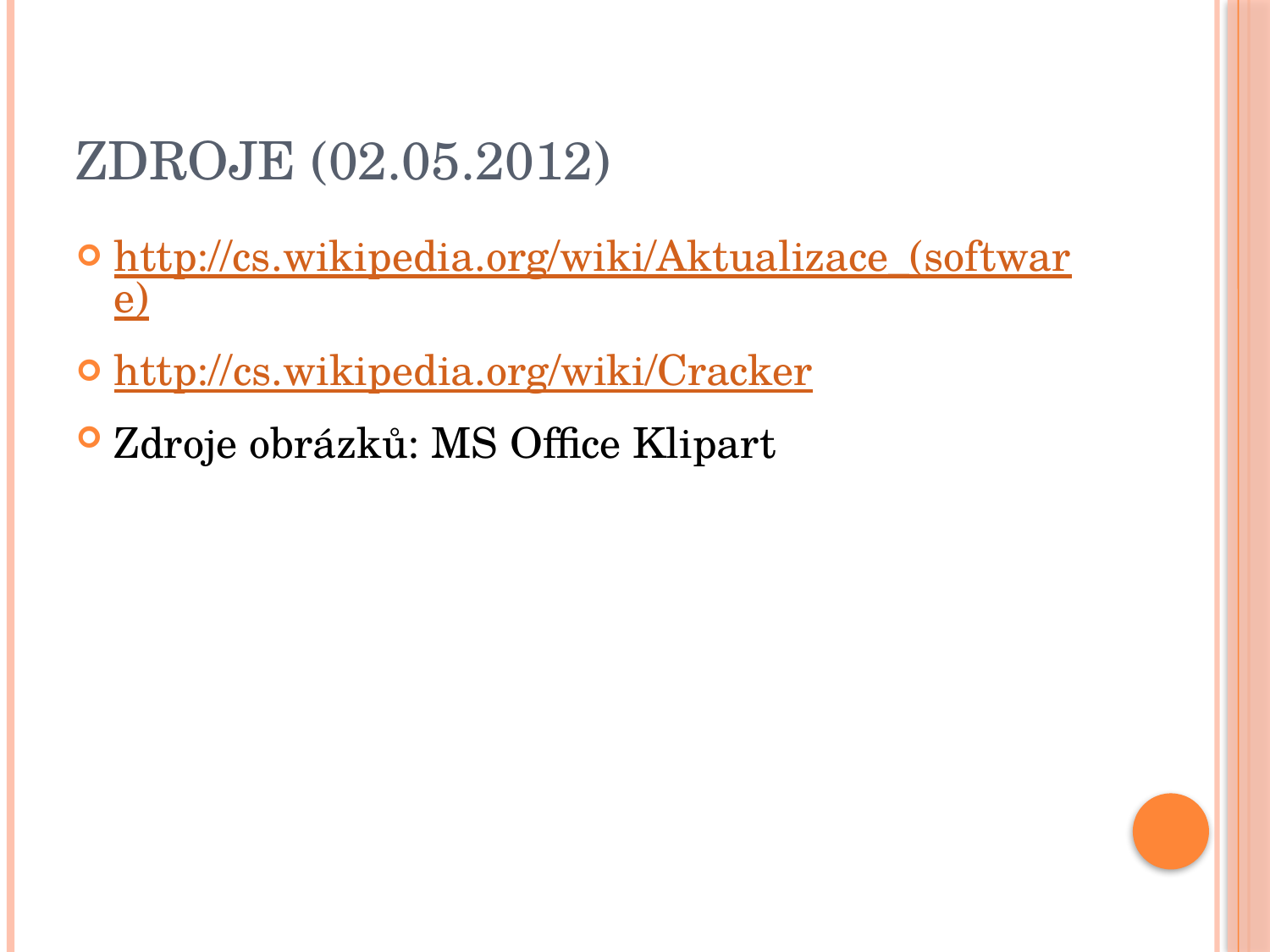

# Zdroje (02.05.2012)
http://cs.wikipedia.org/wiki/Aktualizace_(software)
http://cs.wikipedia.org/wiki/Cracker
Zdroje obrázků: MS Office Klipart